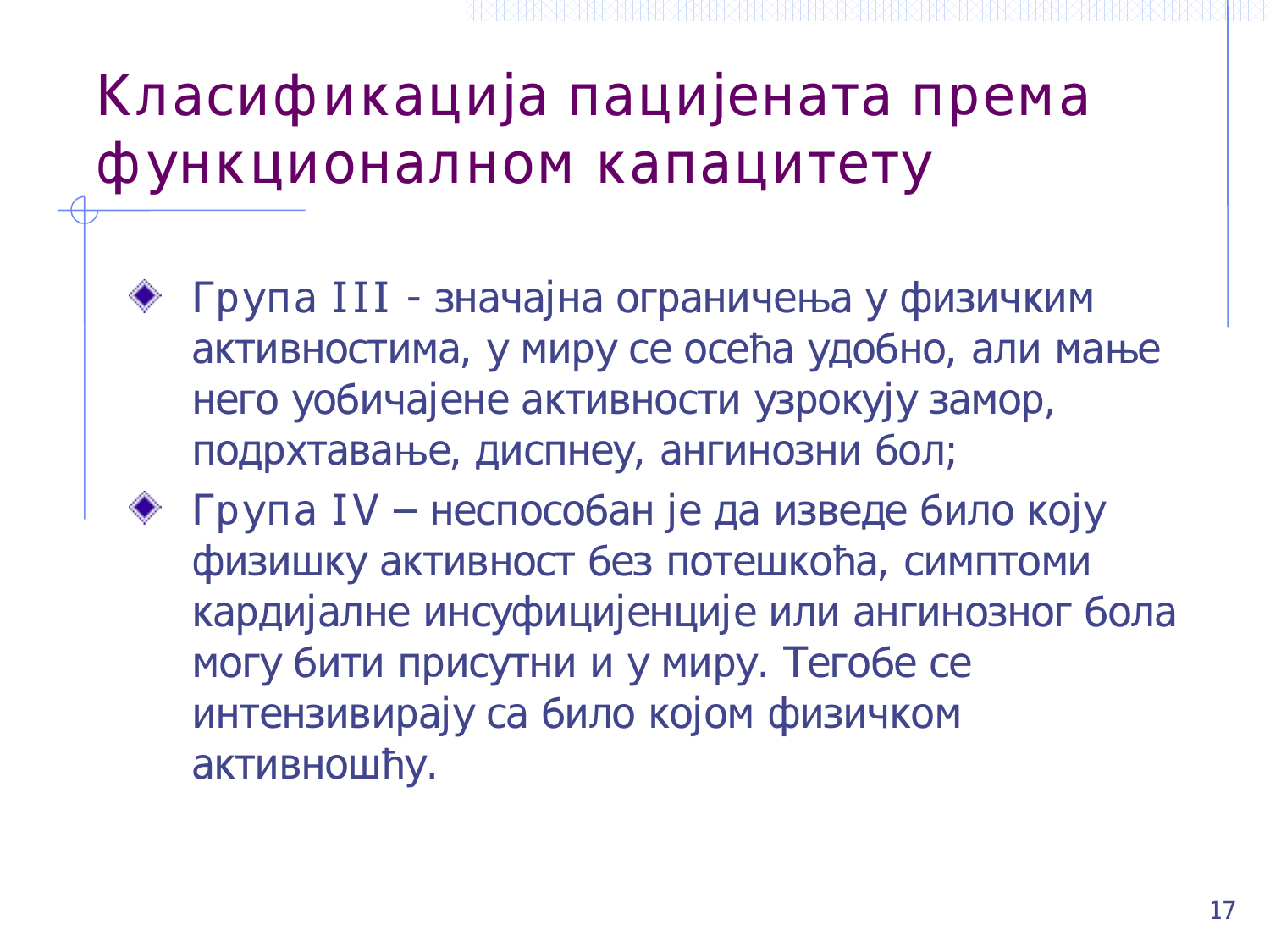

# Класификација пацијената према функционалном капацитету
Група III - значајна ограничења у физичким активностима, у миру се осећа удобно, али мање него уобичајене активности узрокују замор, подрхтавање, диспнеу, ангинозни бол;
Група IV – неспособан је да изведе било коју физишку активност без потешкоћа, симптоми кардијалне инсуфицијенције или ангинозног бола могу бити присутни и у миру. Тегобе се интензивирају са било којом физичком активношћу.
17